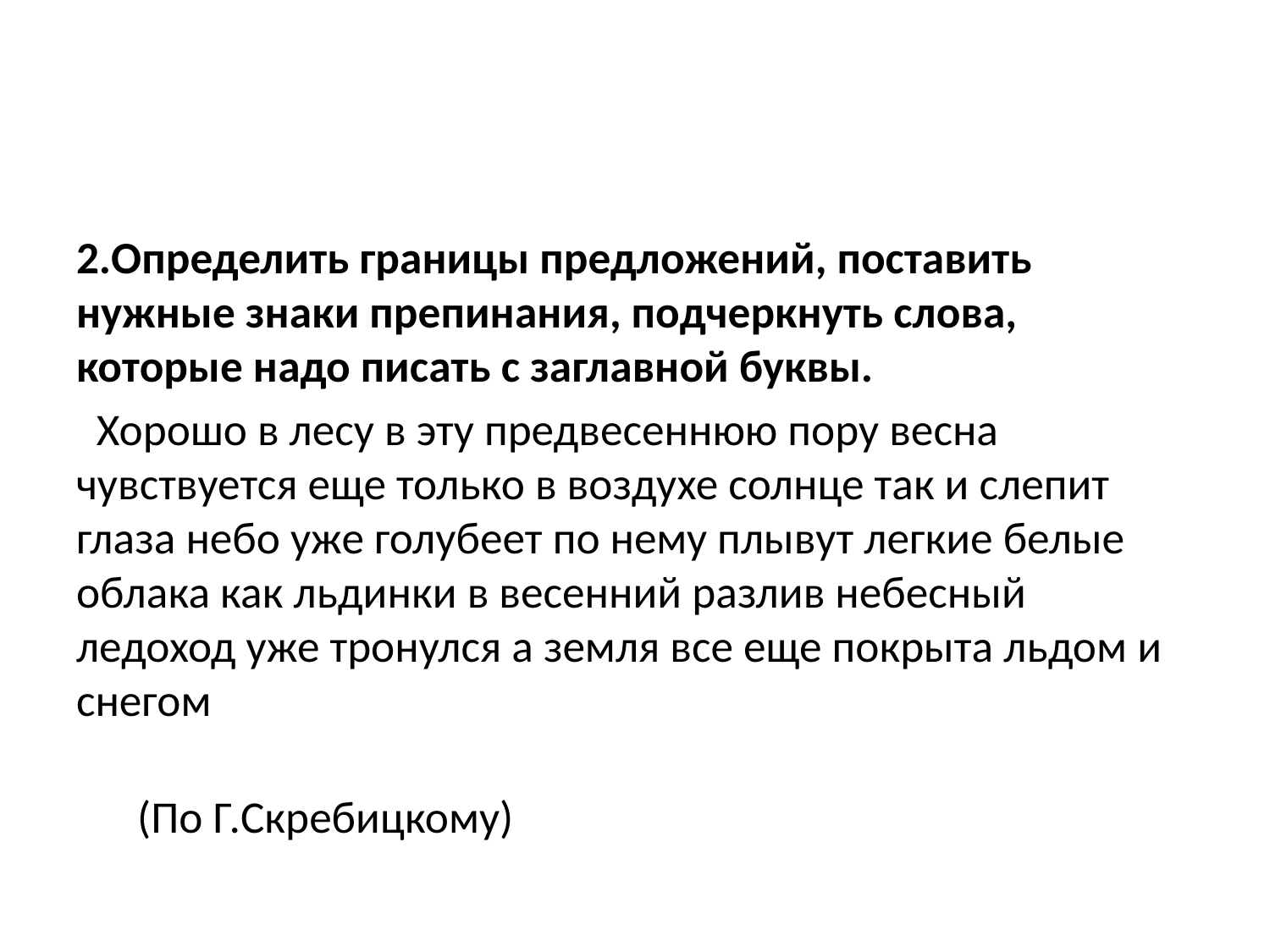

#
2.Определить границы предложений, поставить нужные знаки препинания, подчеркнуть слова, которые надо писать с заглавной буквы.
  Хорошо в лесу в эту предвесеннюю пору весна чувствуется еще только в воздухе солнце так и слепит глаза небо уже голубеет по нему плывут легкие белые облака как льдинки в весенний разлив небесный ледоход уже тронулся а земля все еще покрыта льдом и снегом
                                                                                                                    (По Г.Скребицкому)